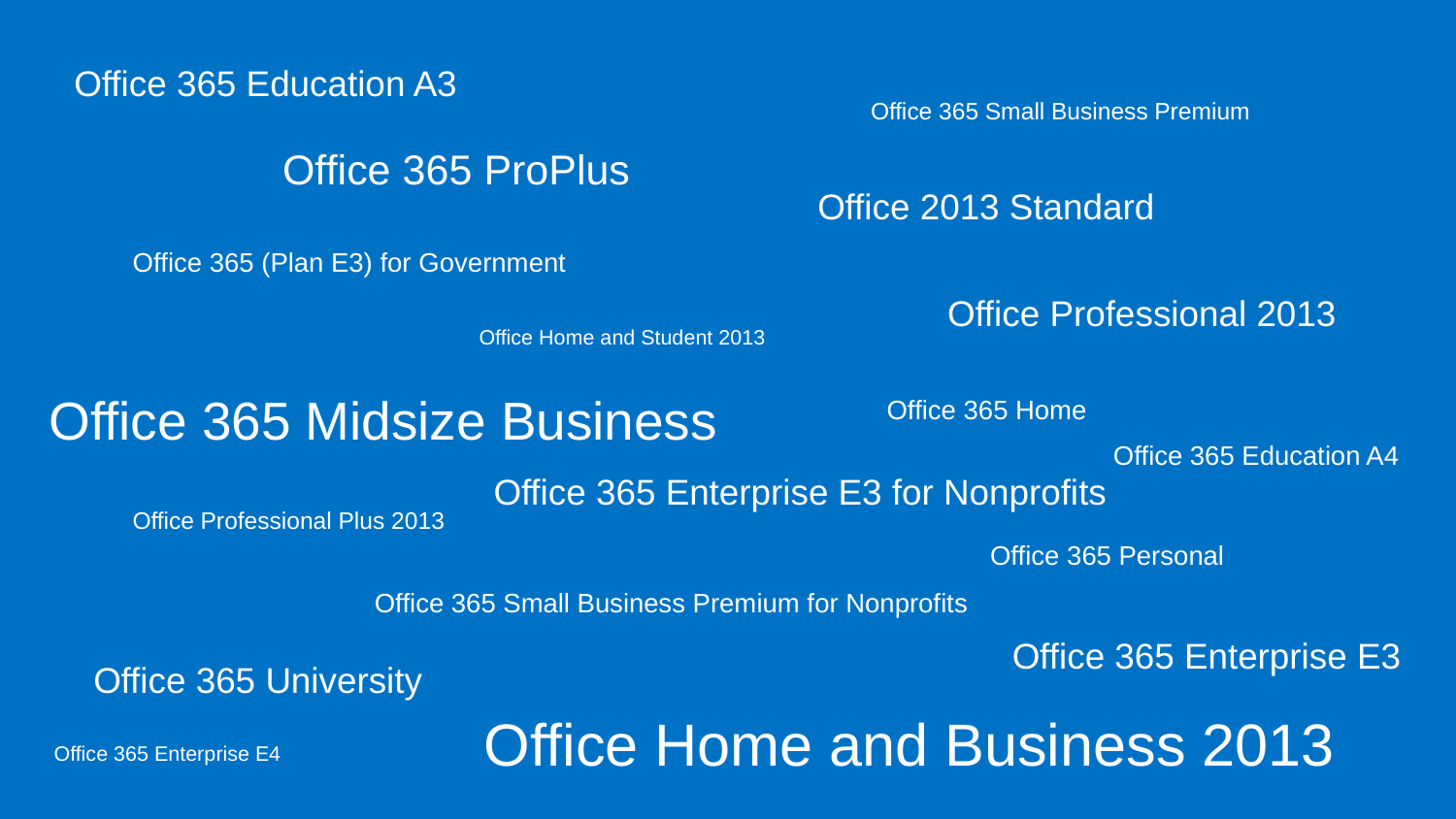

Office 365 Education A3
Office 365 Small Business Premium
Office 365 ProPlus
Office 2013 Standard
Office 365 (Plan E3) for Government
Office Professional 2013
Office Home and Student 2013
Office 365 Midsize Business
Office 365 Home
Office 365 Education A4
Office 365 Enterprise E3 for Nonprofits
Office Professional Plus 2013
Office 365 Personal
Office 365 Small Business Premium for Nonprofits
Office 365 Enterprise E3
Office 365 University
Office Home and Business 2013
Office 365 Enterprise E4